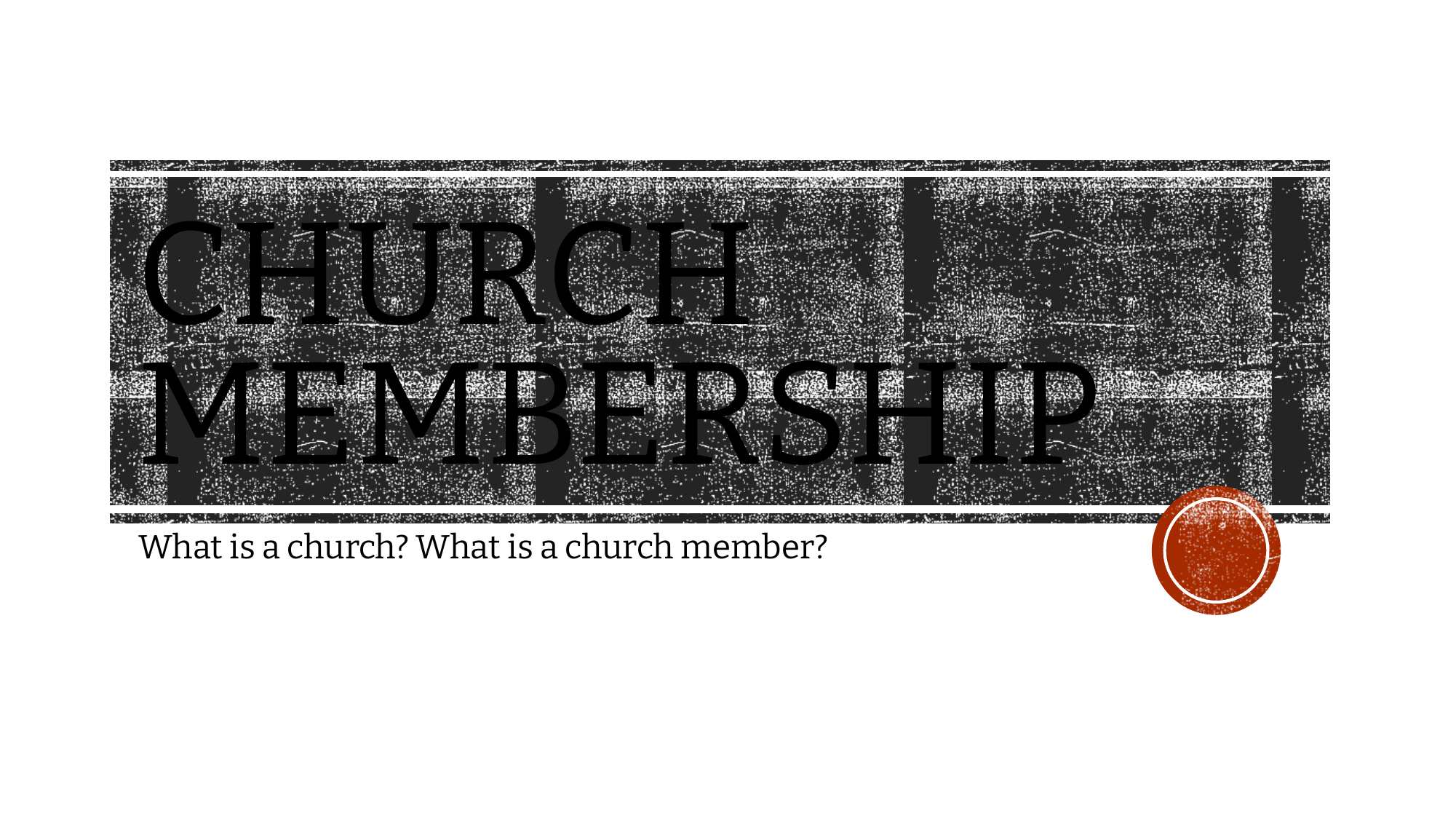

# Church Membership
What is a church? What is a church member?